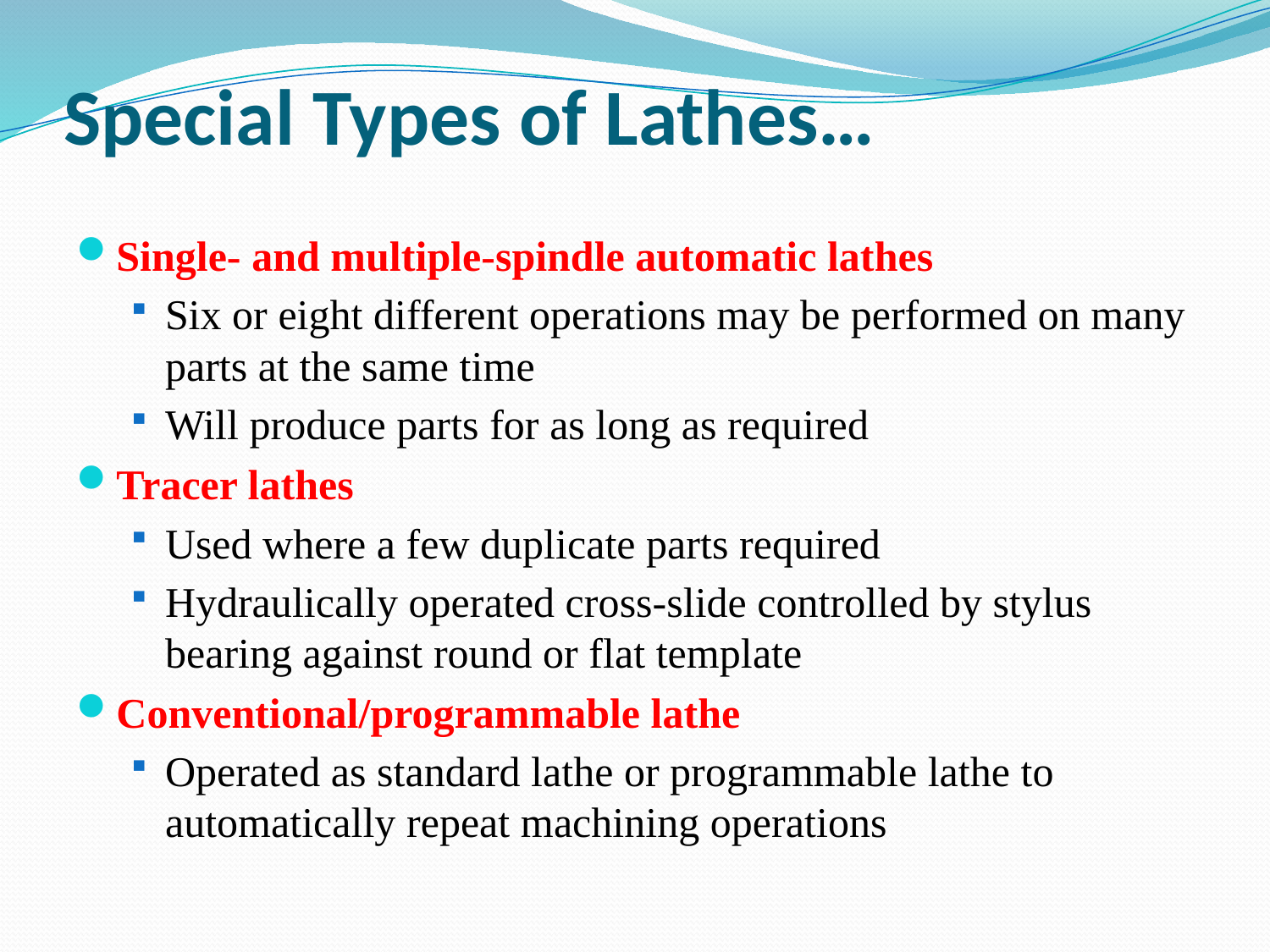

# Special Types of Lathes…
Single- and multiple-spindle automatic lathes
Six or eight different operations may be performed on many parts at the same time
Will produce parts for as long as required
Tracer lathes
Used where a few duplicate parts required
Hydraulically operated cross-slide controlled by stylus bearing against round or flat template
Conventional/programmable lathe
Operated as standard lathe or programmable lathe to automatically repeat machining operations